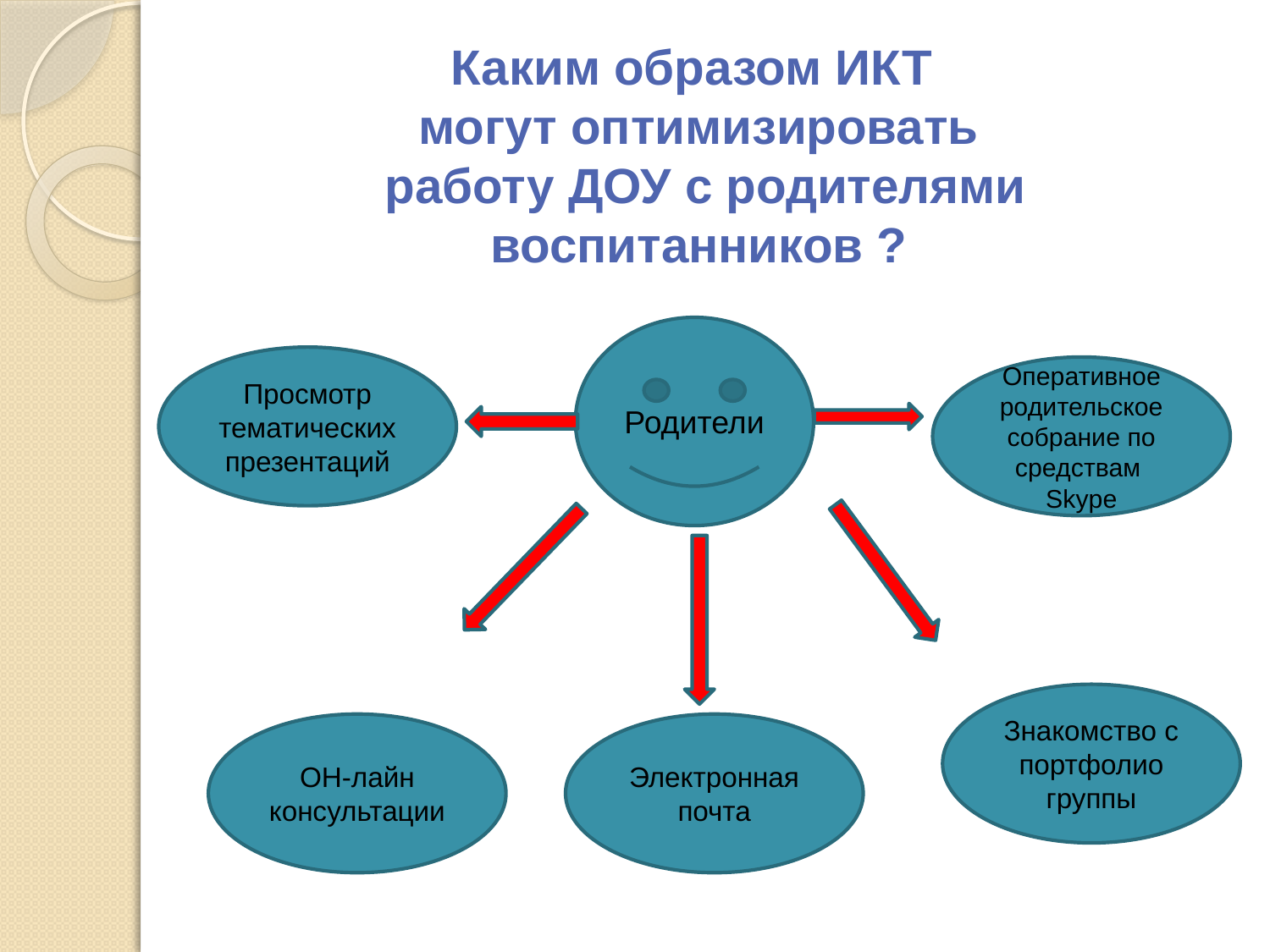

Каким образом ИКТ
могут оптимизировать
 работу ДОУ с родителями воспитанников ?
Родители
Просмотр тематических презентаций
Оперативное родительское собрание по средствам  Skype

Знакомство с портфолио группы
ОН-лайн консультации
Электронная почта